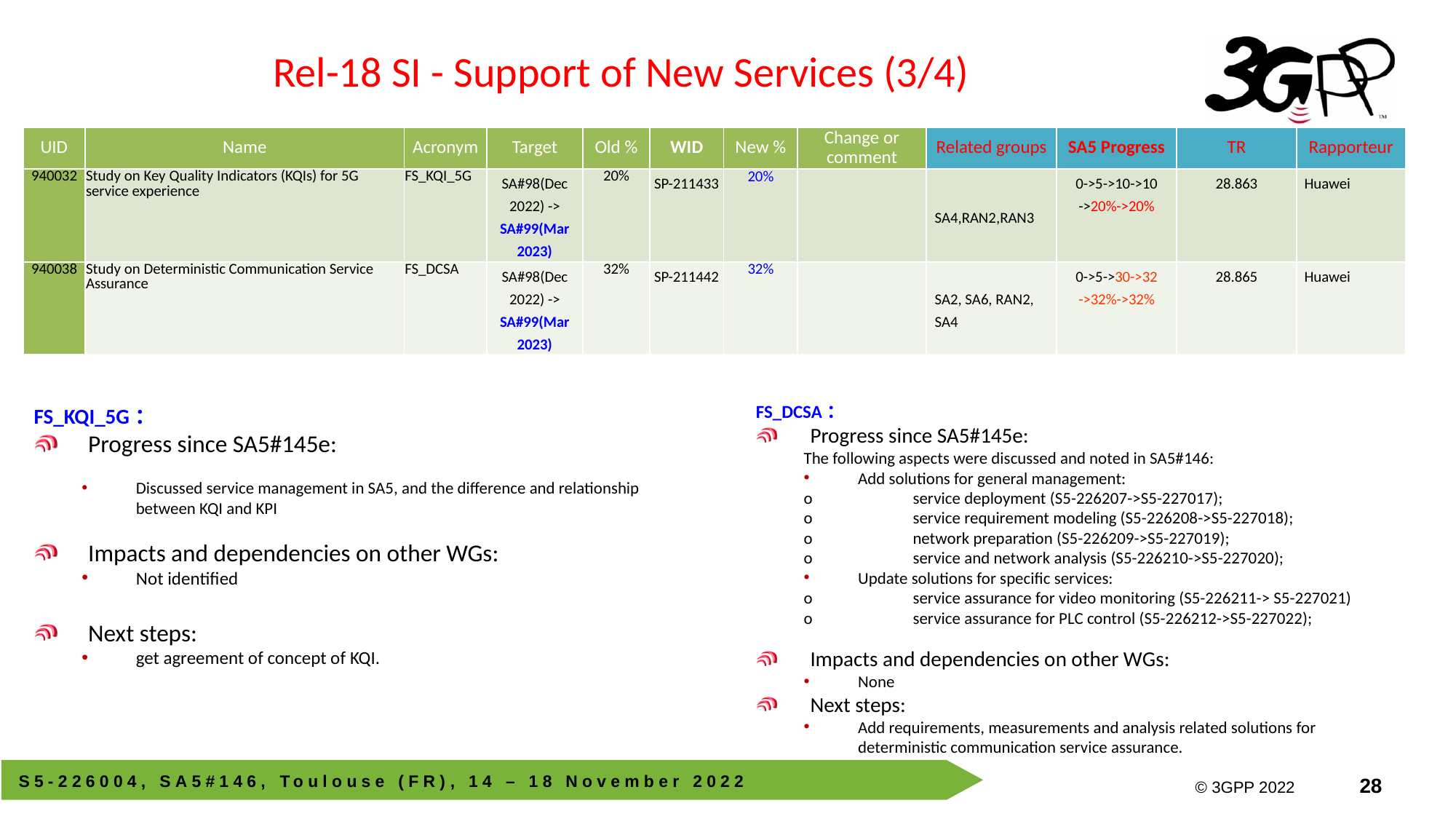

# Rel-18 SI - Support of New Services (3/4)
| UID | Name | Acronym | Target | Old % | WID | New % | Change or comment | Related groups | SA5 Progress | TR | Rapporteur |
| --- | --- | --- | --- | --- | --- | --- | --- | --- | --- | --- | --- |
| 940032 | Study on Key Quality Indicators (KQIs) for 5G service experience | FS\_KQI\_5G | SA#98(Dec 2022) -> SA#99(Mar 2023) | 20% | SP-211433 | 20% |  | SA4,RAN2,RAN3 | 0->5->10->10 ->20%->20% | 28.863 | Huawei |
| 940038 | Study on Deterministic Communication Service Assurance | FS\_DCSA | SA#98(Dec 2022) -> SA#99(Mar 2023) | 32% | SP-211442 | 32% |  | SA2, SA6, RAN2, SA4 | 0->5->30->32 ->32%->32% | 28.865 | Huawei |
FS_DCSA：
Progress since SA5#145e:
The following aspects were discussed and noted in SA5#146:
Add solutions for general management:
o	service deployment (S5-226207->S5-227017);
o	service requirement modeling (S5-226208->S5-227018);
o	network preparation (S5-226209->S5-227019);
o	service and network analysis (S5-226210->S5-227020);
Update solutions for specific services:
o	service assurance for video monitoring (S5-226211-> S5-227021)
o	service assurance for PLC control (S5-226212->S5-227022);

Impacts and dependencies on other WGs:
None
Next steps:
Add requirements, measurements and analysis related solutions for deterministic communication service assurance.
FS_KQI_5G：
Progress since SA5#145e:

Discussed service management in SA5, and the difference and relationship between KQI and KPI

Impacts and dependencies on other WGs:
Not identified

Next steps:
get agreement of concept of KQI.